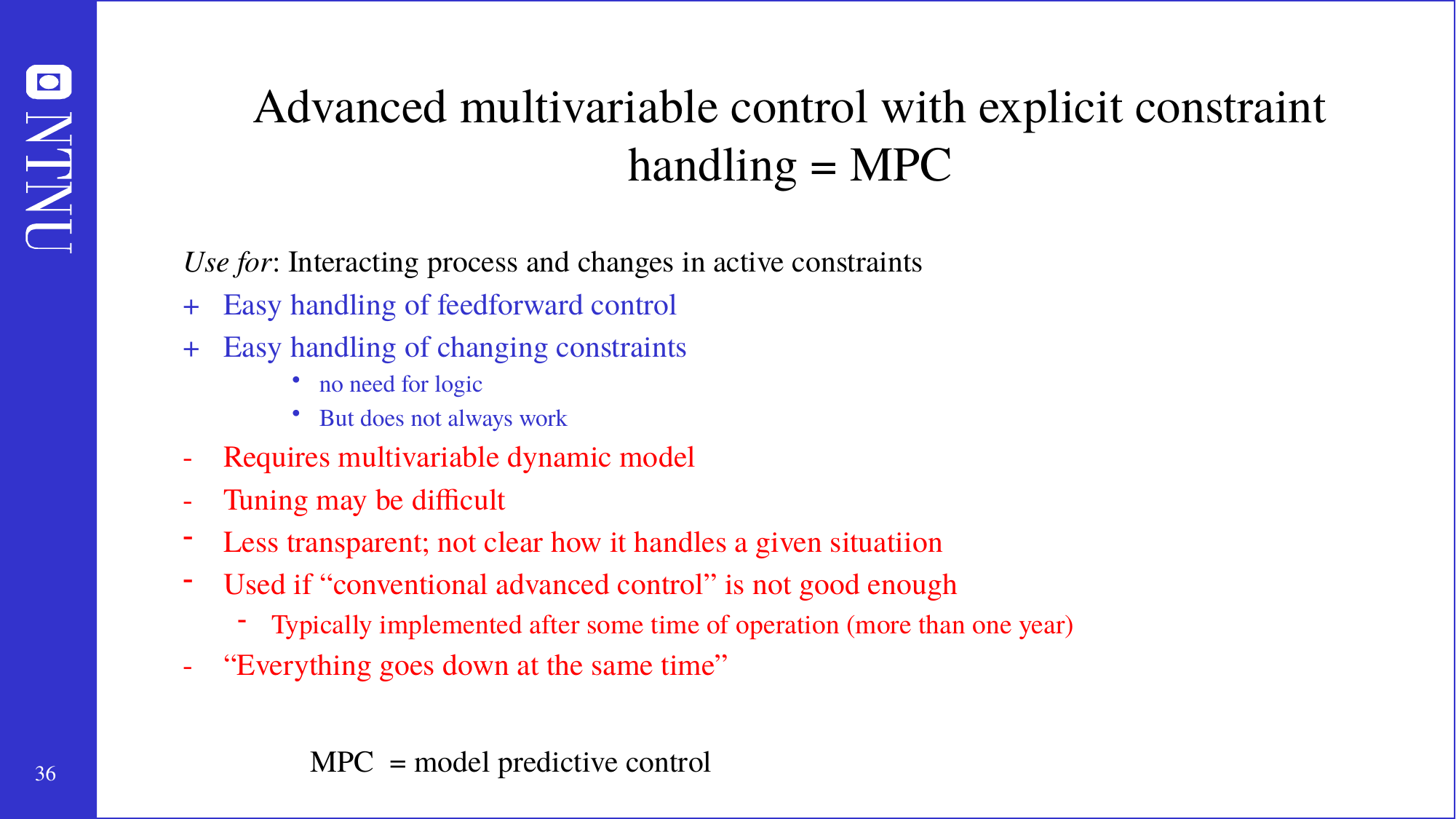

# Advanced multivariable control with explicit constraint handling = MPC
Use for: Interacting process and changes in active constraints
+	Easy handling of feedforward control
+	Easy handling of changing constraints
no need for logic
But does not always work
-	Requires multivariable dynamic model
-	Tuning may be difficult
Less transparent; not clear how it handles a given situatiion
Used if “conventional advanced control” is not good enough
Typically implemented after some time of operation (more than one year)
-	“Everything goes down at the same time”

MPC  = model predictive control